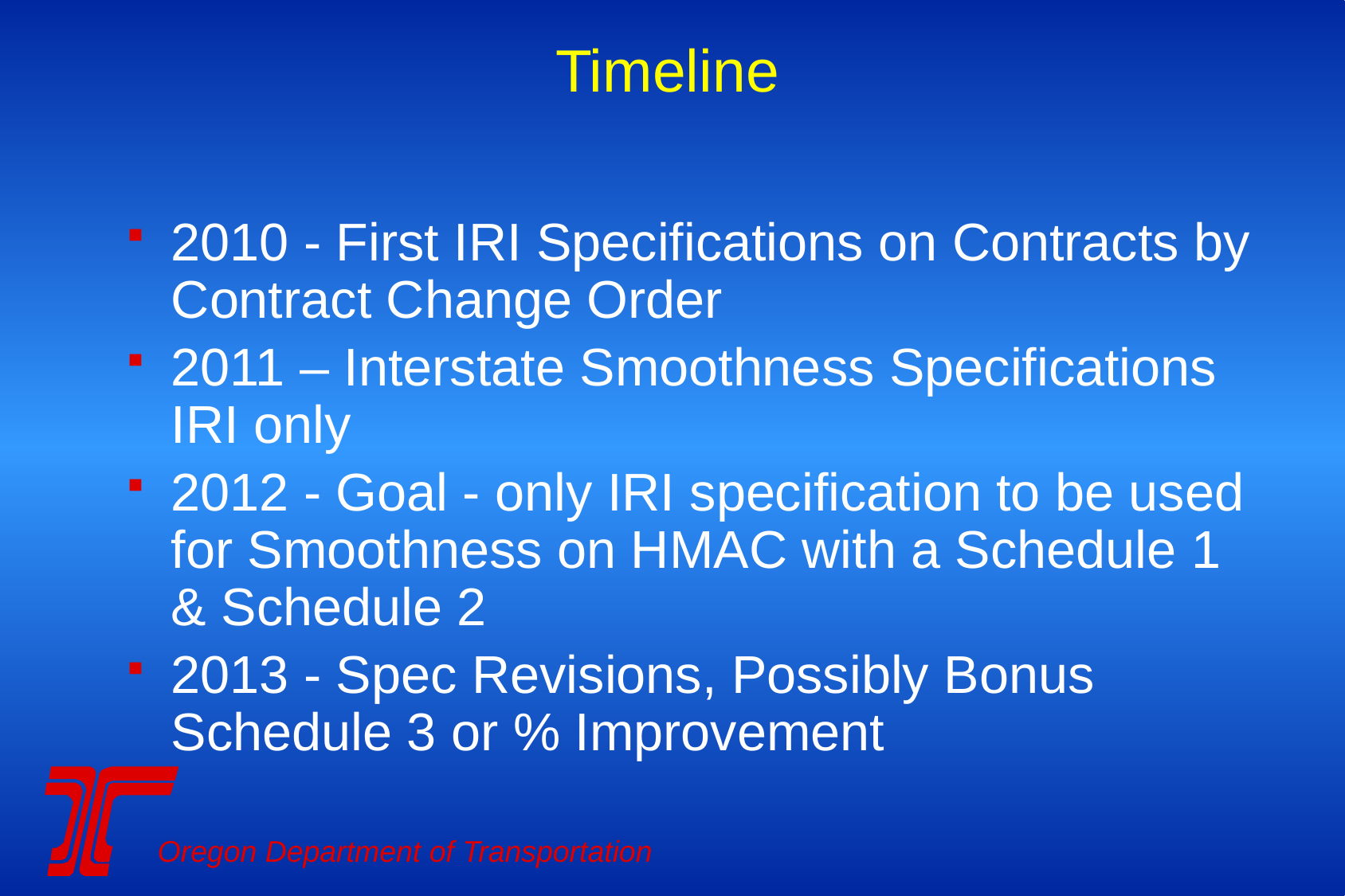

# Timeline
2010 - First IRI Specifications on Contracts by Contract Change Order
2011 – Interstate Smoothness Specifications IRI only
2012 - Goal - only IRI specification to be used for Smoothness on HMAC with a Schedule 1 & Schedule 2
2013 - Spec Revisions, Possibly Bonus Schedule 3 or % Improvement